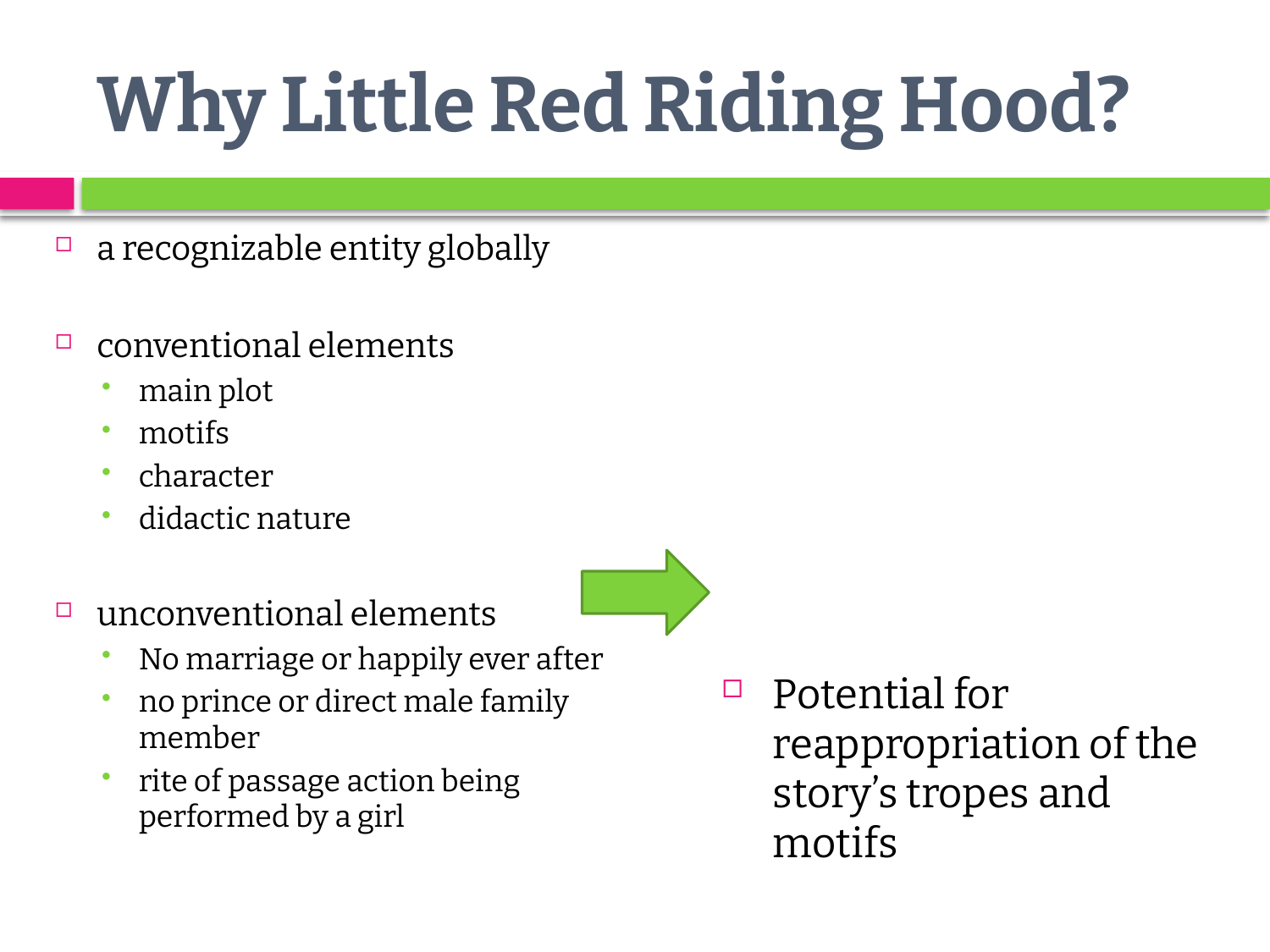

# Why Little Red Riding Hood?
a recognizable entity globally

conventional elements
main plot
motifs
character
didactic nature

unconventional elements
No marriage or happily ever after
no prince or direct male family member
rite of passage action being performed by a girl

Potential for reappropriation of the story’s tropes and motifs